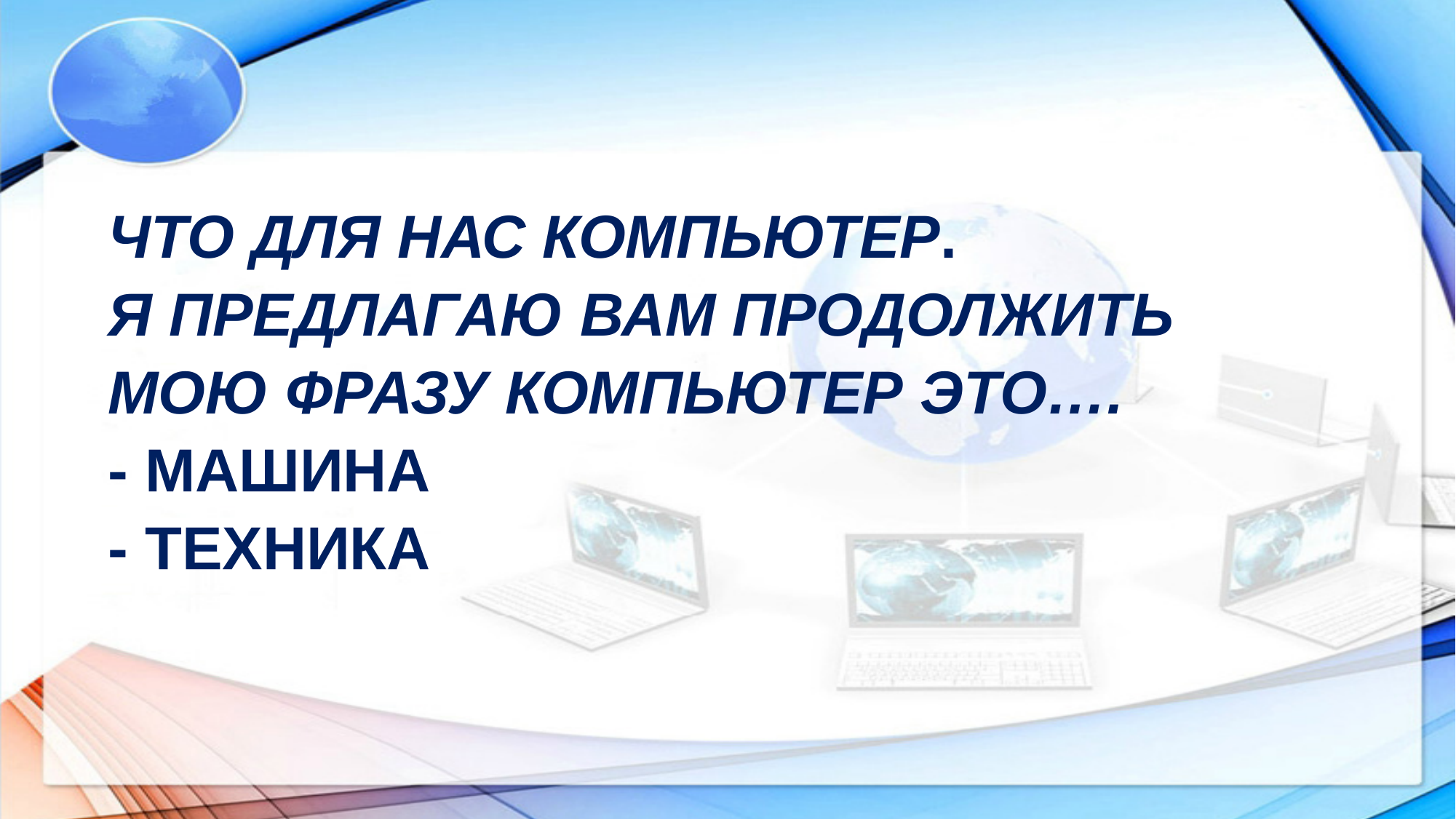

# Что для нас компьютер. Я предлагаю вам продолжить мою фразу Компьютер это…. - Машина - Техника